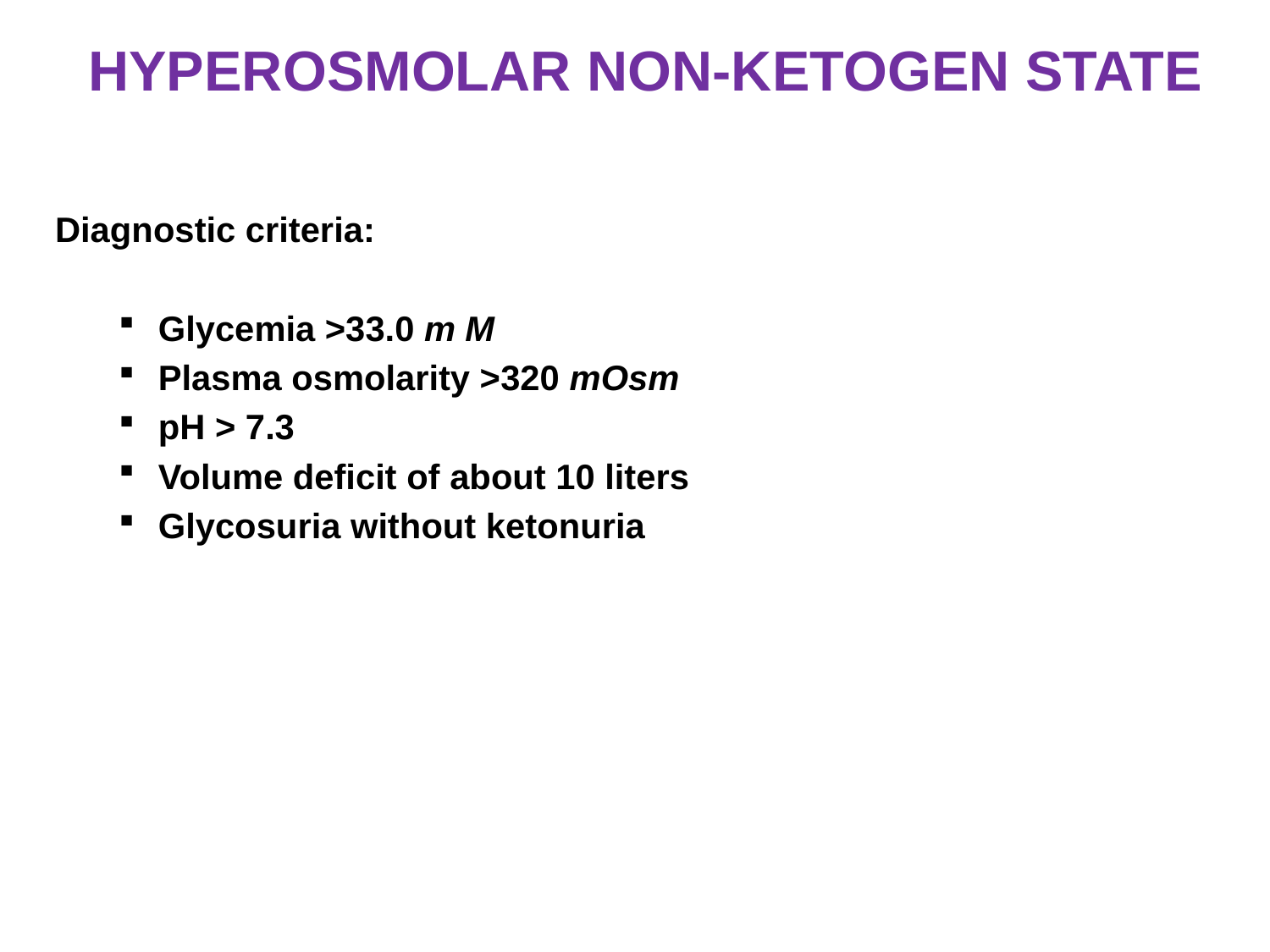

# HYPEROSMOLAR NON-KETOGEN STATE
Diagnostic criteria:

Glycemia >33.0 m M
Plasma osmolarity >320 mOsm
pH > 7.3
Volume deficit of about 10 liters
Glycosuria without ketonuria